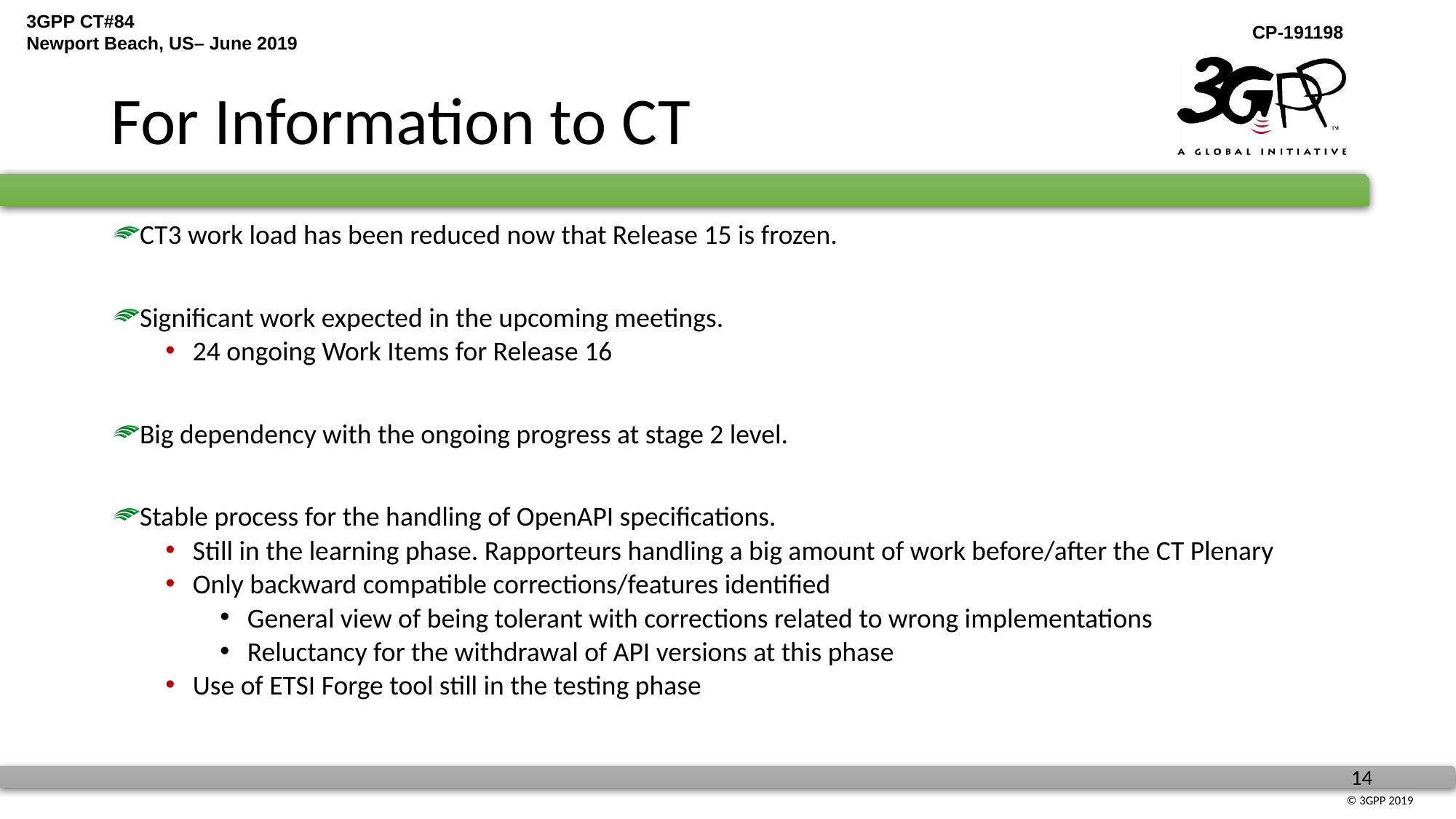

# For Information to CT
CT3 work load has been reduced now that Release 15 is frozen.

Significant work expected in the upcoming meetings.
24 ongoing Work Items for Release 16

Big dependency with the ongoing progress at stage 2 level.

Stable process for the handling of OpenAPI specifications.
Still in the learning phase. Rapporteurs handling a big amount of work before/after the CT Plenary
Only backward compatible corrections/features identified
General view of being tolerant with corrections related to wrong implementations
Reluctancy for the withdrawal of API versions at this phase
Use of ETSI Forge tool still in the testing phase